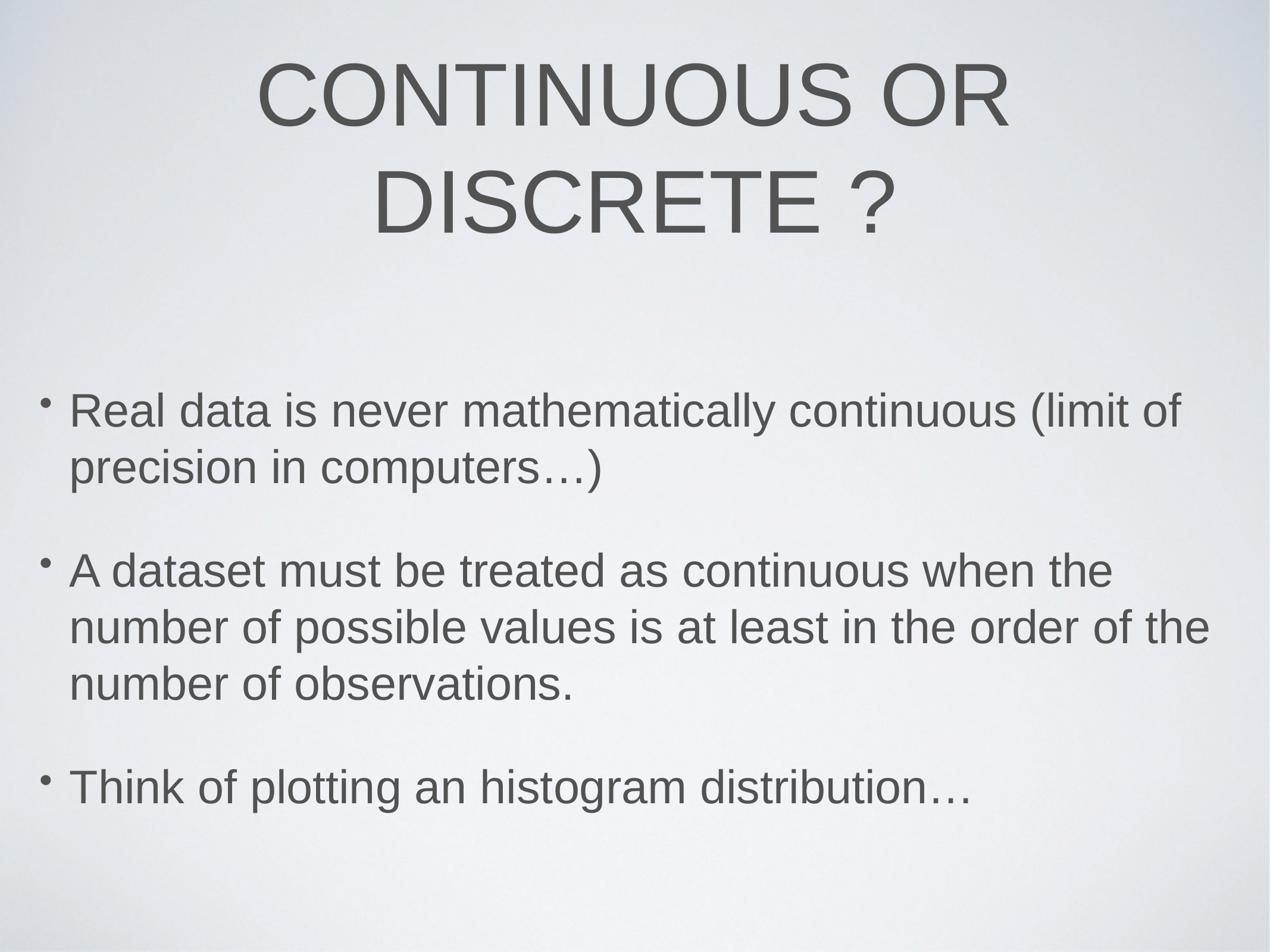

# Continuous or discrete ?
Real data is never mathematically continuous (limit of precision in computers…)
A dataset must be treated as continuous when the number of possible values is at least in the order of the number of observations.
Think of plotting an histogram distribution…